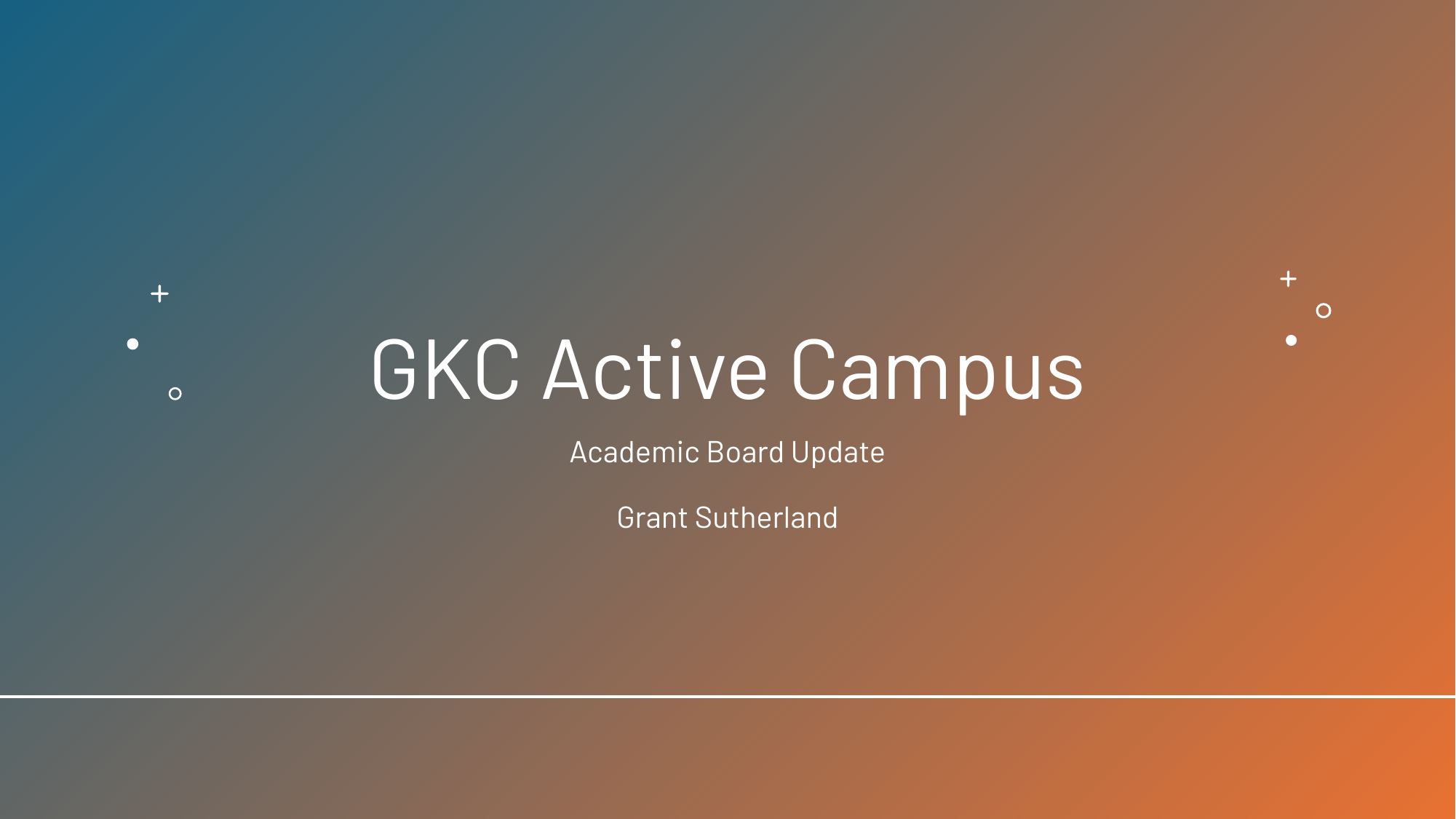

# GKC Active Campus

Academic Board Update
Grant Sutherland